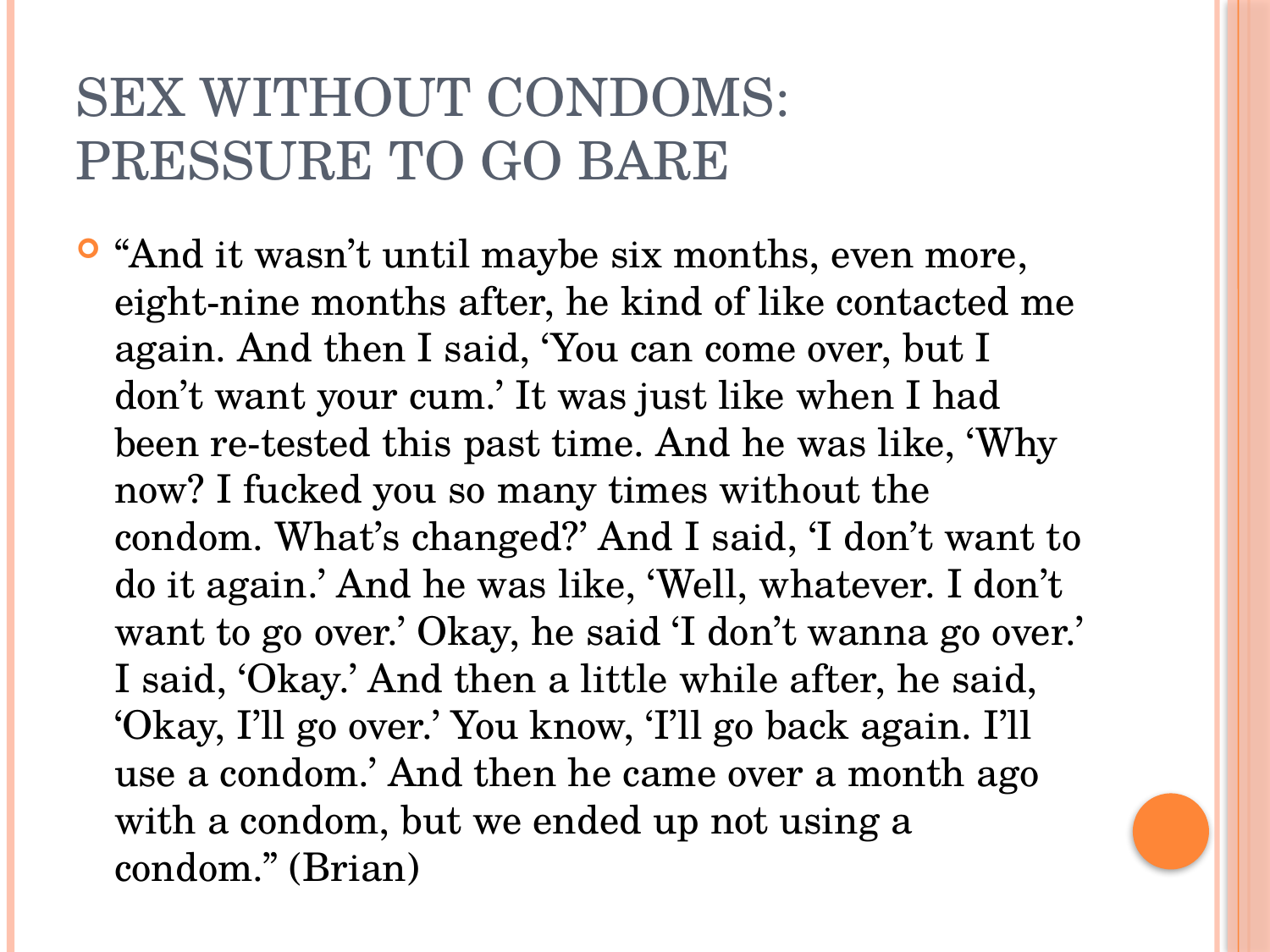

# Sex Without Condoms: Pressure to go Bare
“And it wasn’t until maybe six months, even more, eight-nine months after, he kind of like contacted me again. And then I said, ‘You can come over, but I don’t want your cum.’ It was just like when I had been re-tested this past time. And he was like, ‘Why now? I fucked you so many times without the condom. What’s changed?’ And I said, ‘I don’t want to do it again.’ And he was like, ‘Well, whatever. I don’t want to go over.’ Okay, he said ‘I don’t wanna go over.’ I said, ‘Okay.’ And then a little while after, he said, ‘Okay, I’ll go over.’ You know, ‘I’ll go back again. I’ll use a condom.’ And then he came over a month ago with a condom, but we ended up not using a condom.” (Brian)